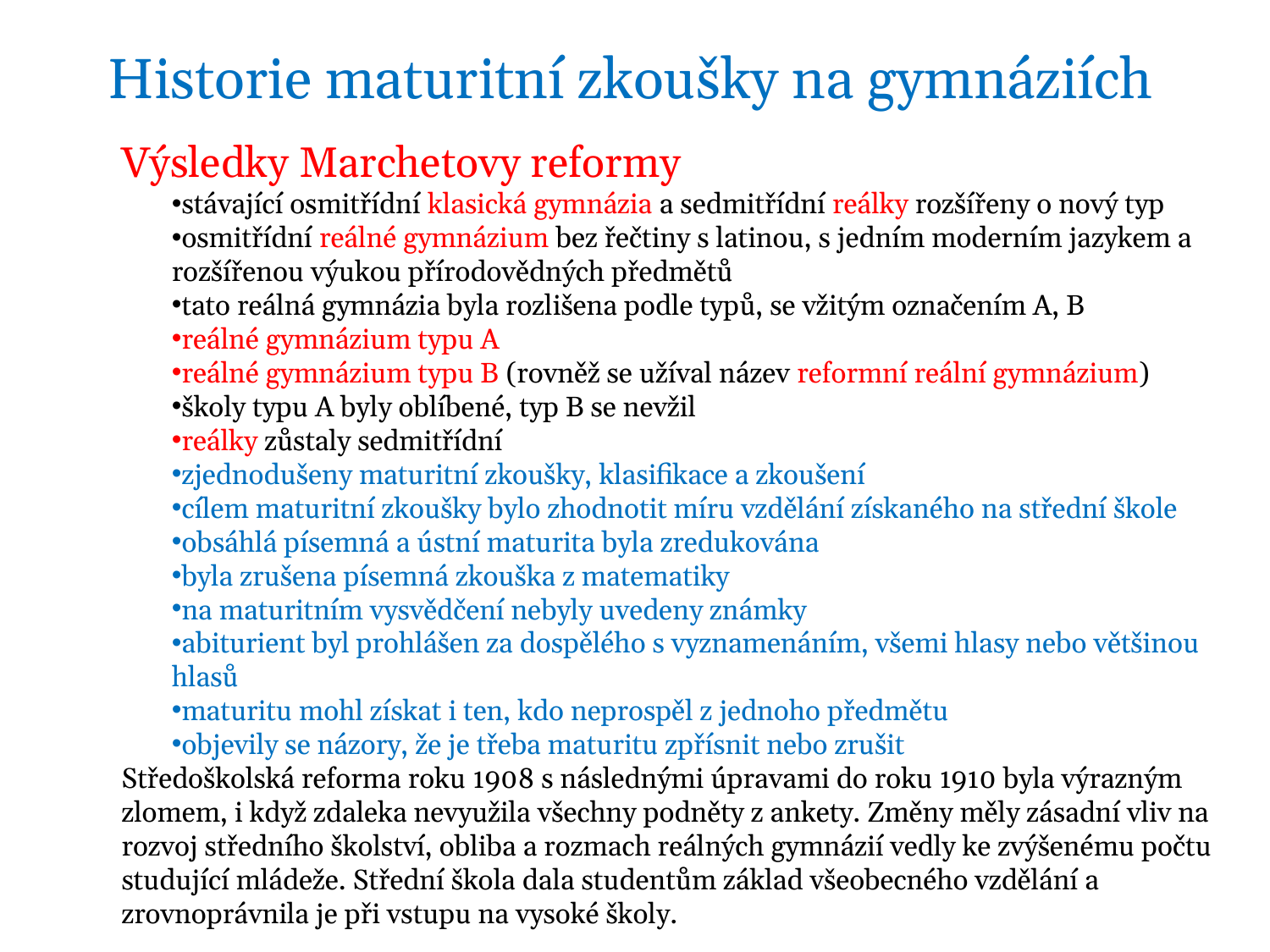

Historie maturitní zkoušky na gymnáziích
Výsledky Marchetovy reformy
stávající osmitřídní klasická gymnázia a sedmitřídní reálky rozšířeny o nový typ
osmitřídní reálné gymnázium bez řečtiny s latinou, s jedním moderním jazykem a 	rozšířenou výukou přírodovědných předmětů
tato reálná gymnázia byla rozlišena podle typů, se vžitým označením A, B
reálné gymnázium typu A
reálné gymnázium typu B (rovněž se užíval název reformní reální gymnázium)
školy typu A byly oblíbené, typ B se nevžil
reálky zůstaly sedmitřídní
zjednodušeny maturitní zkoušky, klasifikace a zkoušení
cílem maturitní zkoušky bylo zhodnotit míru vzdělání získaného na střední škole
obsáhlá písemná a ústní maturita byla zredukována
byla zrušena písemná zkouška z matematiky
na maturitním vysvědčení nebyly uvedeny známky
abiturient byl prohlášen za dospělého s vyznamenáním, všemi hlasy nebo většinou 	hlasů
maturitu mohl získat i ten, kdo neprospěl z jednoho předmětu
objevily se názory, že je třeba maturitu zpřísnit nebo zrušit
Středoškolská reforma roku 1908 s následnými úpravami do roku 1910 byla výrazným zlomem, i když zdaleka nevyužila všechny podněty z ankety. Změny měly zásadní vliv na rozvoj středního školství, obliba a rozmach reálných gymnázií vedly ke zvýšenému počtu studující mládeže. Střední škola dala studentům základ všeobecného vzdělání a zrovnoprávnila je při vstupu na vysoké školy.